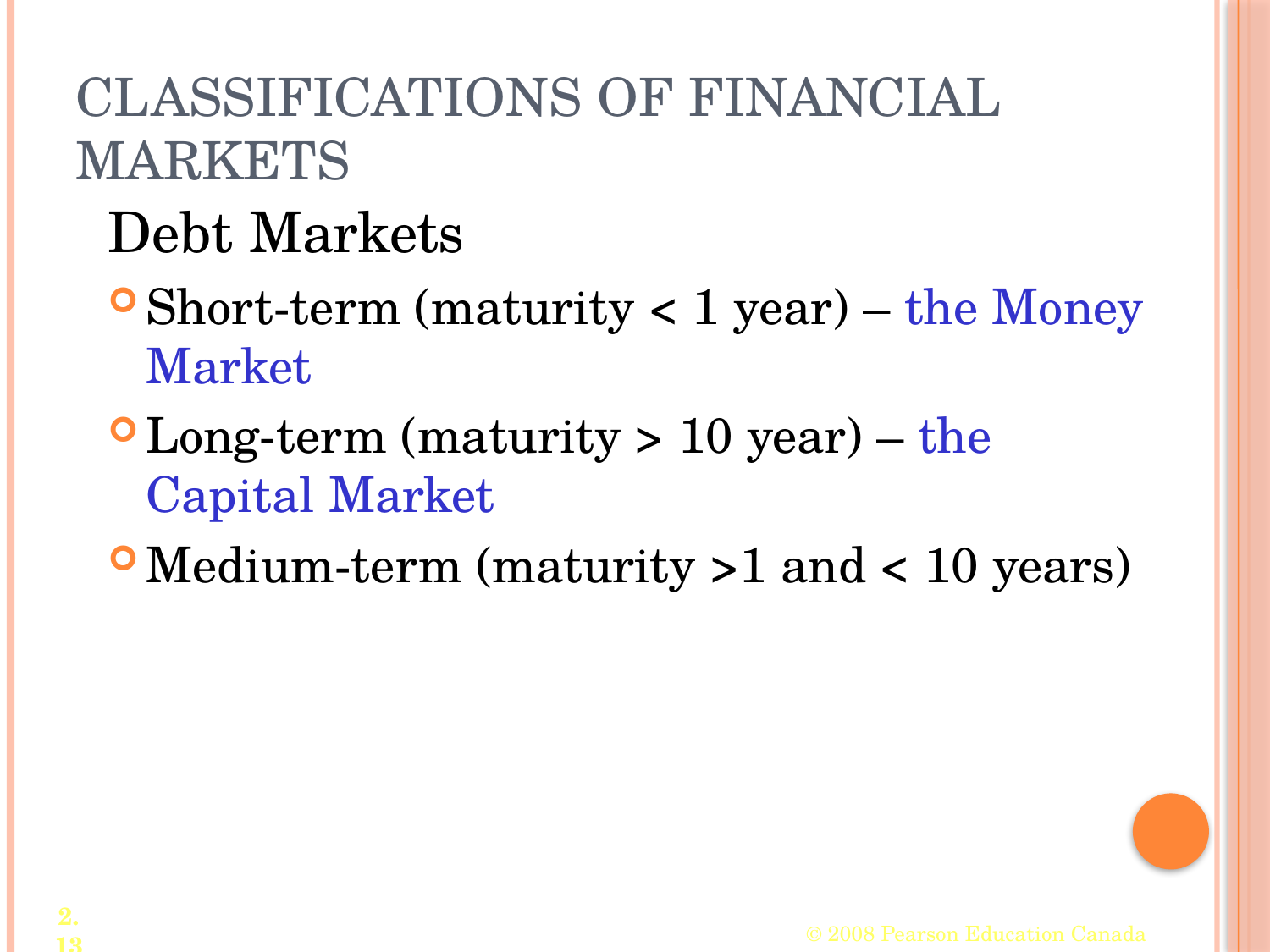

# Classifications of Financial Markets
Debt Markets
Short-term (maturity < 1 year) – the Money Market
Long-term (maturity > 10 year) – the Capital Market
Medium-term (maturity >1 and < 10 years)

2.13

© 2008 Pearson Education Canada